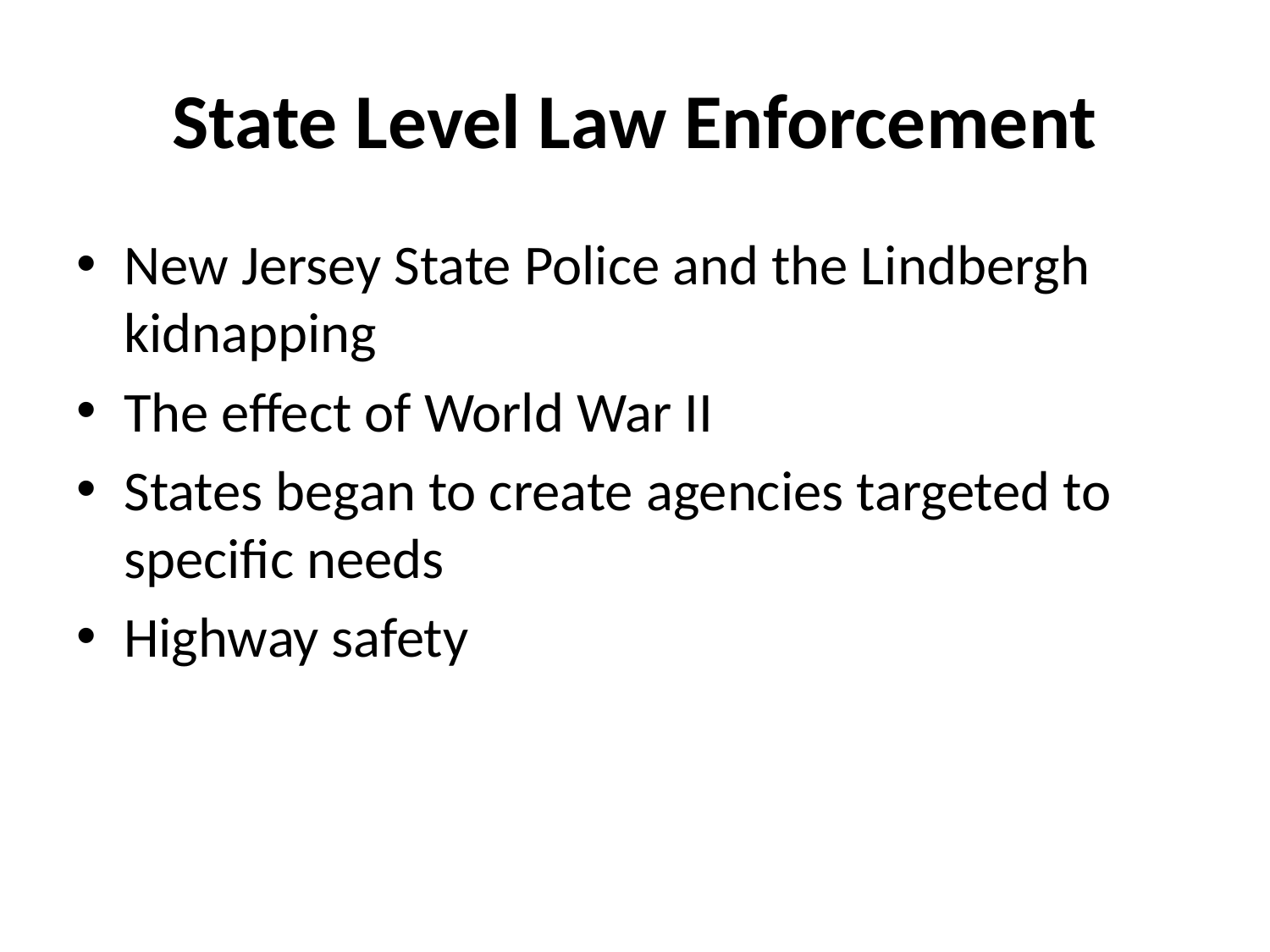

# State Level Law Enforcement
New Jersey State Police and the Lindbergh kidnapping
The effect of World War II
States began to create agencies targeted to specific needs
Highway safety